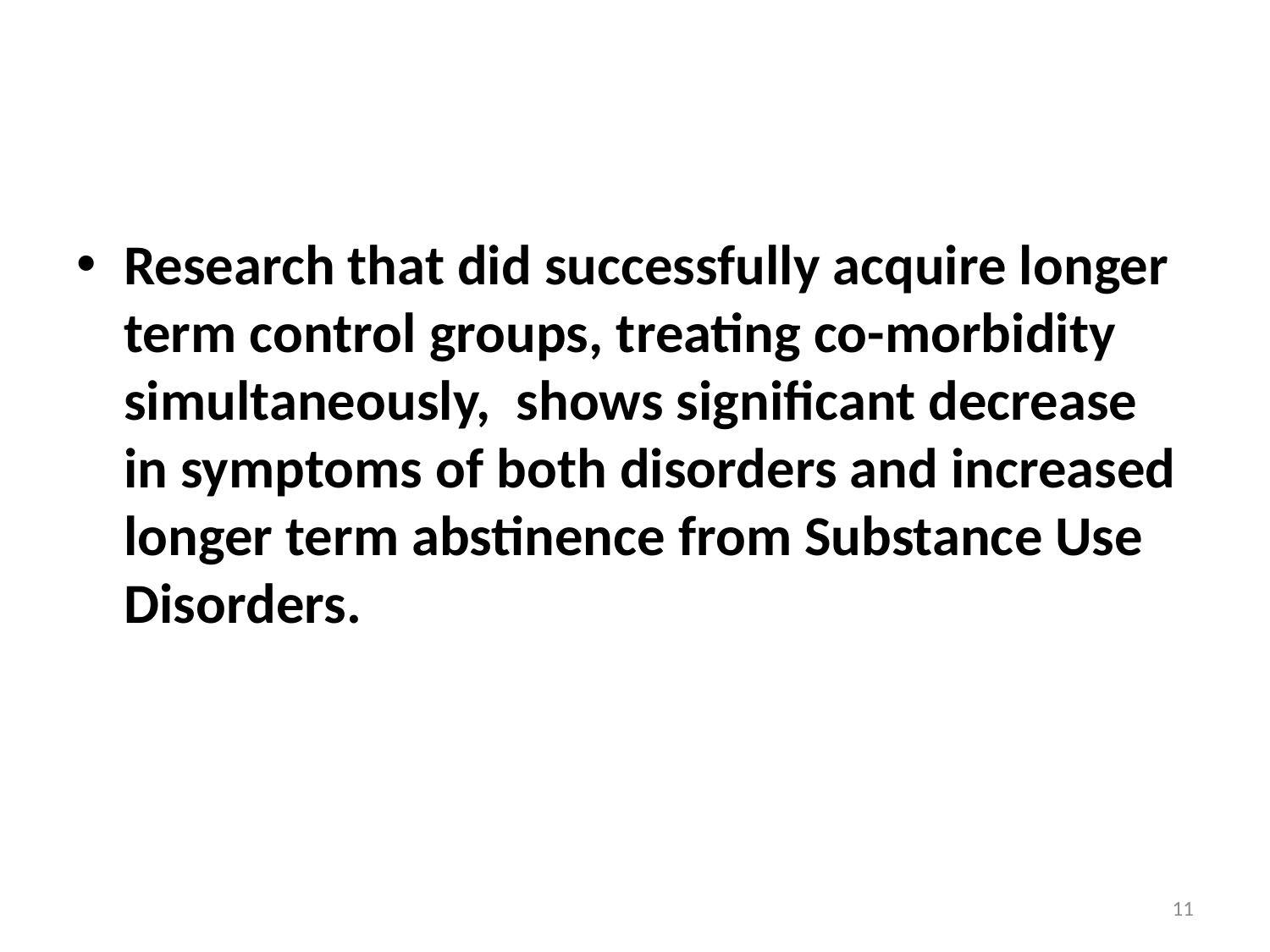

Research that did successfully acquire longer term control groups, treating co-morbidity simultaneously,  shows significant decrease in symptoms of both disorders and increased longer term abstinence from Substance Use Disorders.

11